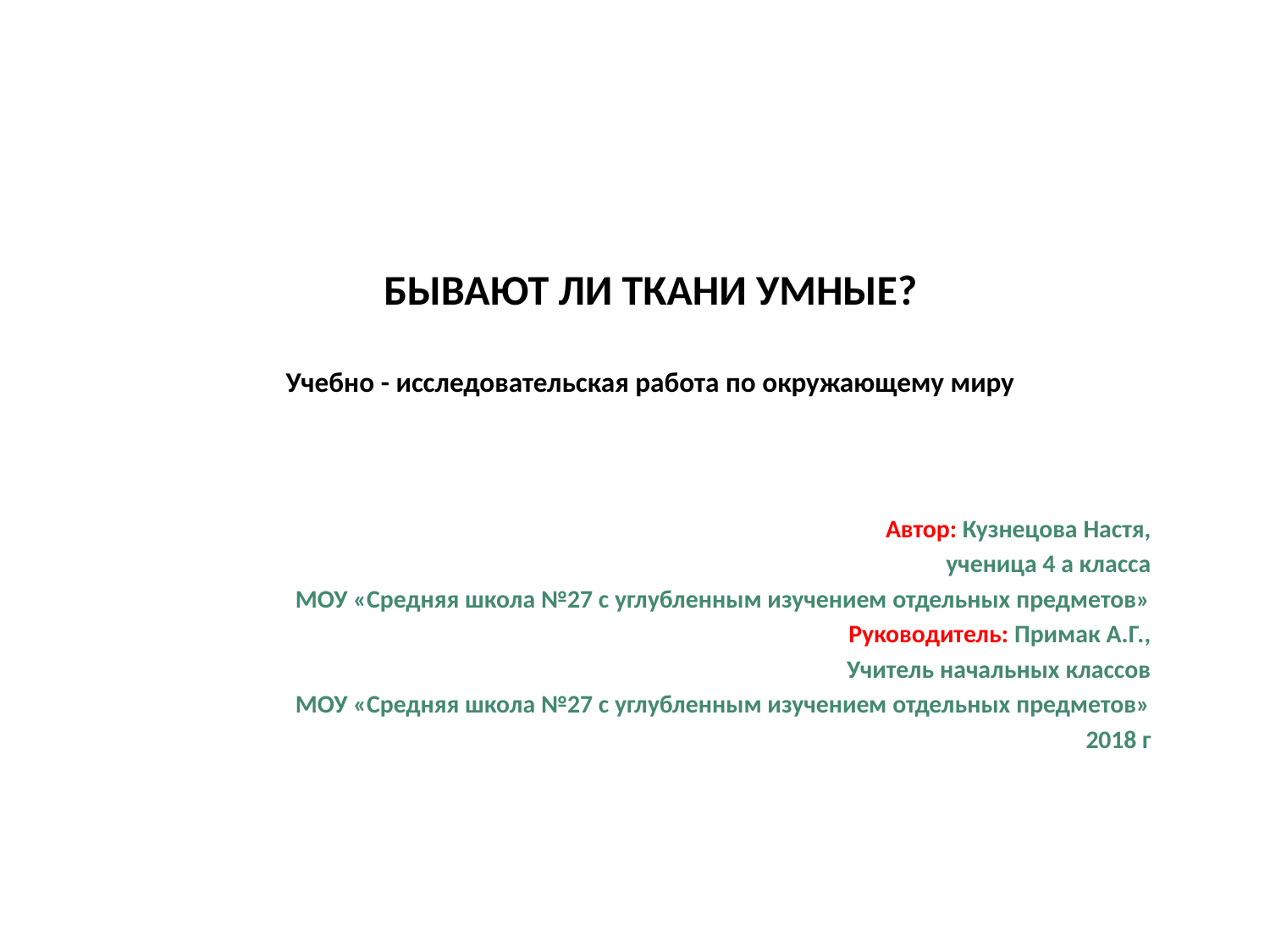

БЫВАЮТ ЛИ ТКАНИ УМНЫЕ?

Учебно - исследовательская работа по окружающему миру

Автор: Кузнецова Настя,
ученица 4 а класса
МОУ «Средняя школа №27 с углубленным изучением отдельных предметов»
Руководитель: Примак А.Г.,
Учитель начальных классов
МОУ «Средняя школа №27 с углубленным изучением отдельных предметов»
2018 г